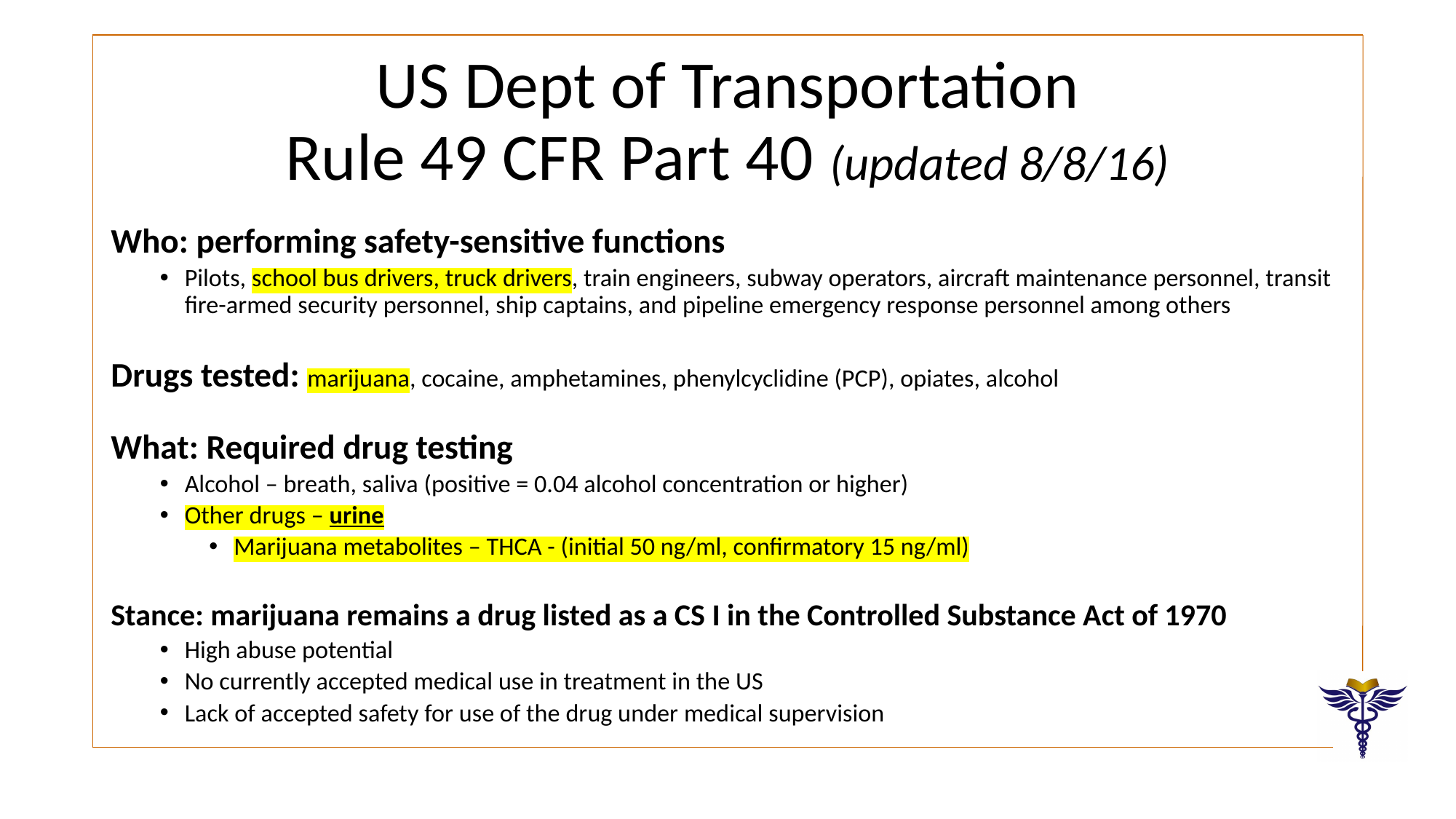

# US Dept of Transportation Rule 49 CFR Part 40 (updated 8/8/16)
Who: performing safety-sensitive functions
Pilots, school bus drivers, truck drivers, train engineers, subway operators, aircraft maintenance personnel, transit fire-armed security personnel, ship captains, and pipeline emergency response personnel among others

Drugs tested: marijuana, cocaine, amphetamines, phenylcyclidine (PCP), opiates, alcohol

What: Required drug testing
Alcohol – breath, saliva (positive = 0.04 alcohol concentration or higher)
Other drugs – urine
Marijuana metabolites – THCA - (initial 50 ng/ml, confirmatory 15 ng/ml)

Stance: marijuana remains a drug listed as a CS I in the Controlled Substance Act of 1970
High abuse potential
No currently accepted medical use in treatment in the US
Lack of accepted safety for use of the drug under medical supervision